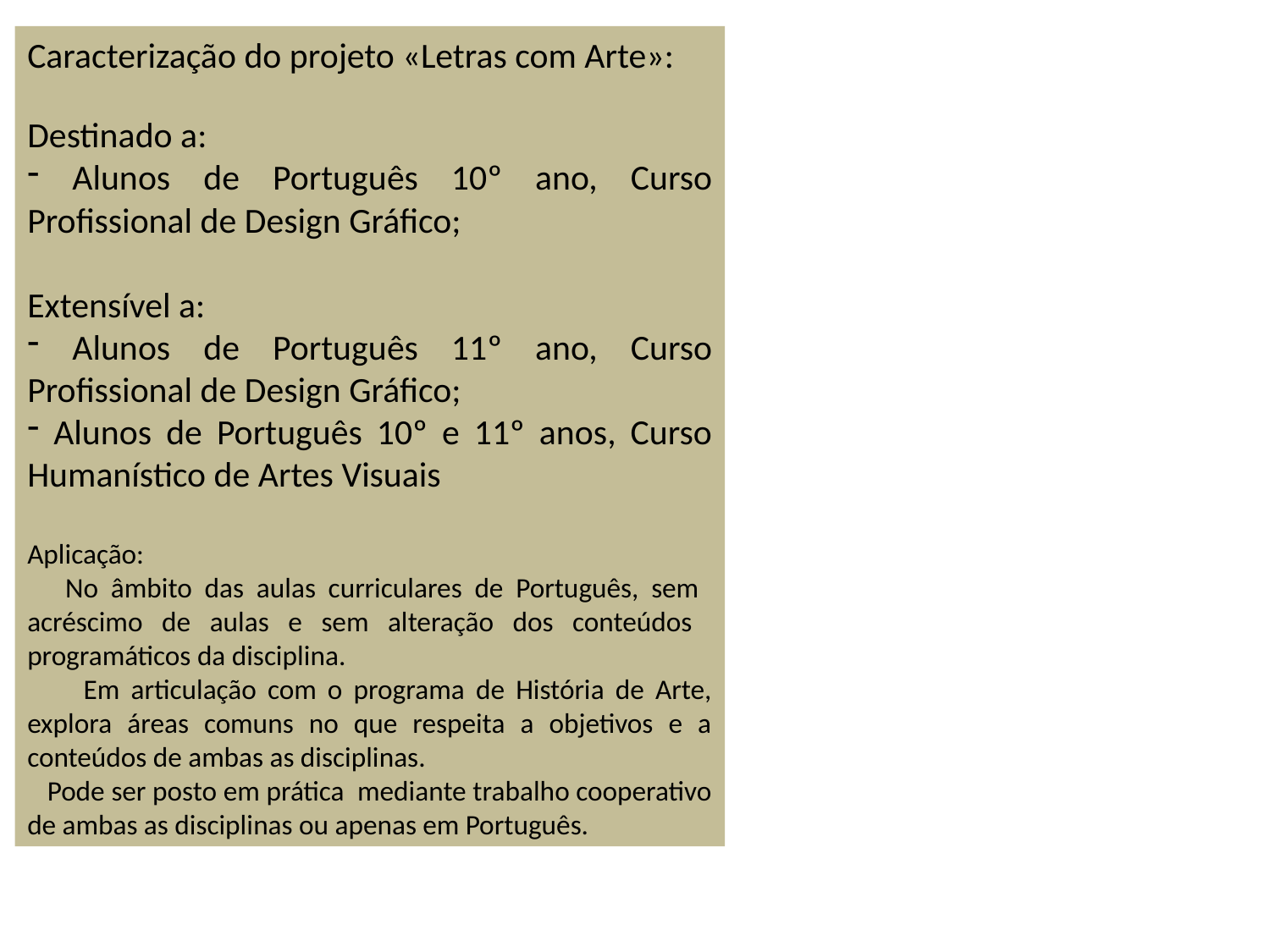

Caracterização do projeto «Letras com Arte»:

Destinado a:
 Alunos de Português 10º ano, Curso Profissional de Design Gráfico;

Extensível a:
 Alunos de Português 11º ano, Curso Profissional de Design Gráfico;
 Alunos de Português 10º e 11º anos, Curso Humanístico de Artes Visuais

Aplicação:
   No âmbito das aulas curriculares de Português, sem  acréscimo de aulas e sem alteração dos conteúdos  programáticos da disciplina.
     Em articulação com o programa de História de Arte, explora áreas comuns no que respeita a objetivos e a conteúdos de ambas as disciplinas.
   Pode ser posto em prática  mediante trabalho cooperativo de ambas as disciplinas ou apenas em Português.